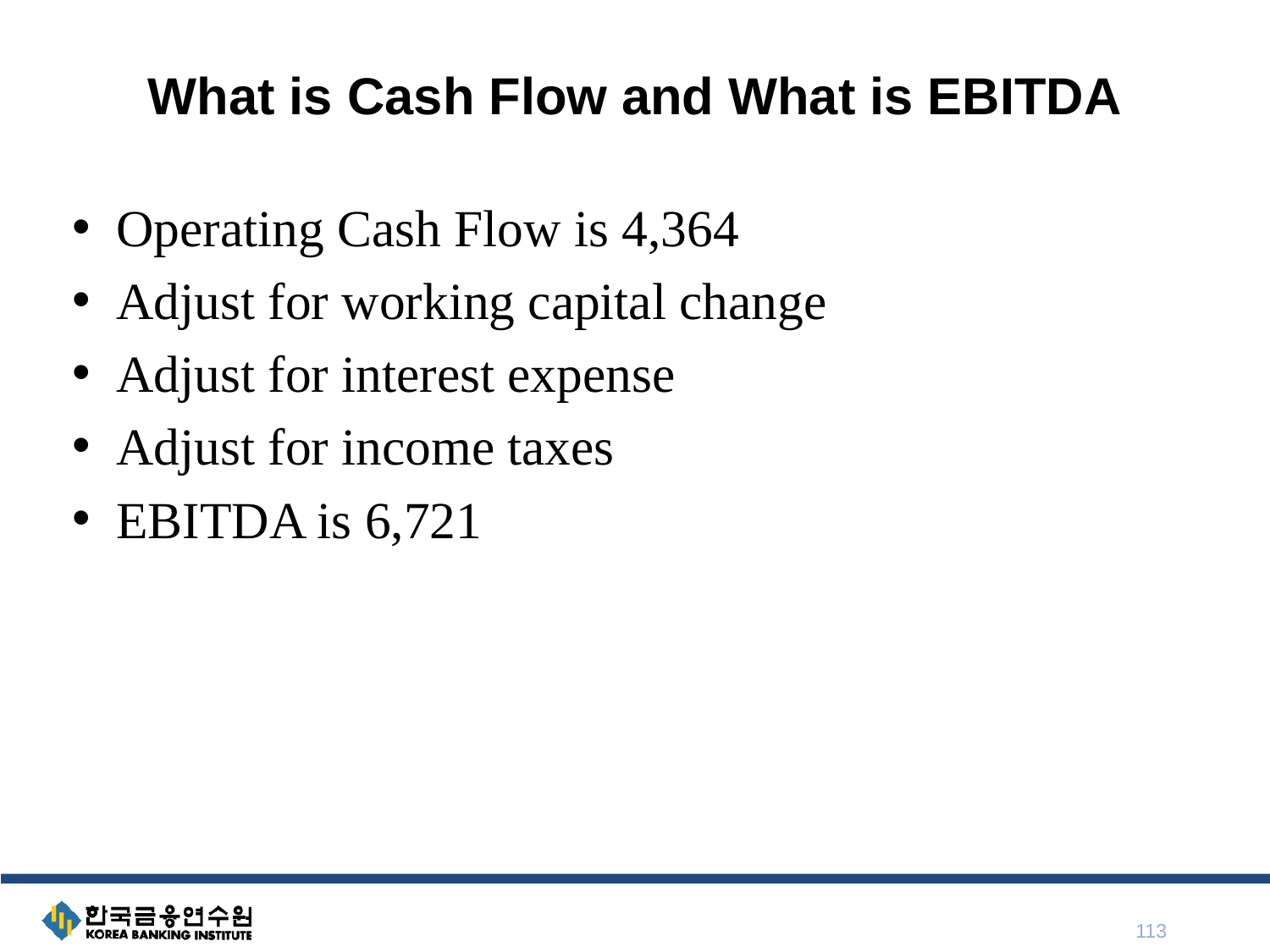

# What is Cash Flow and What is EBITDA
Operating Cash Flow is 4,364
Adjust for working capital change
Adjust for interest expense
Adjust for income taxes
EBITDA is 6,721
113